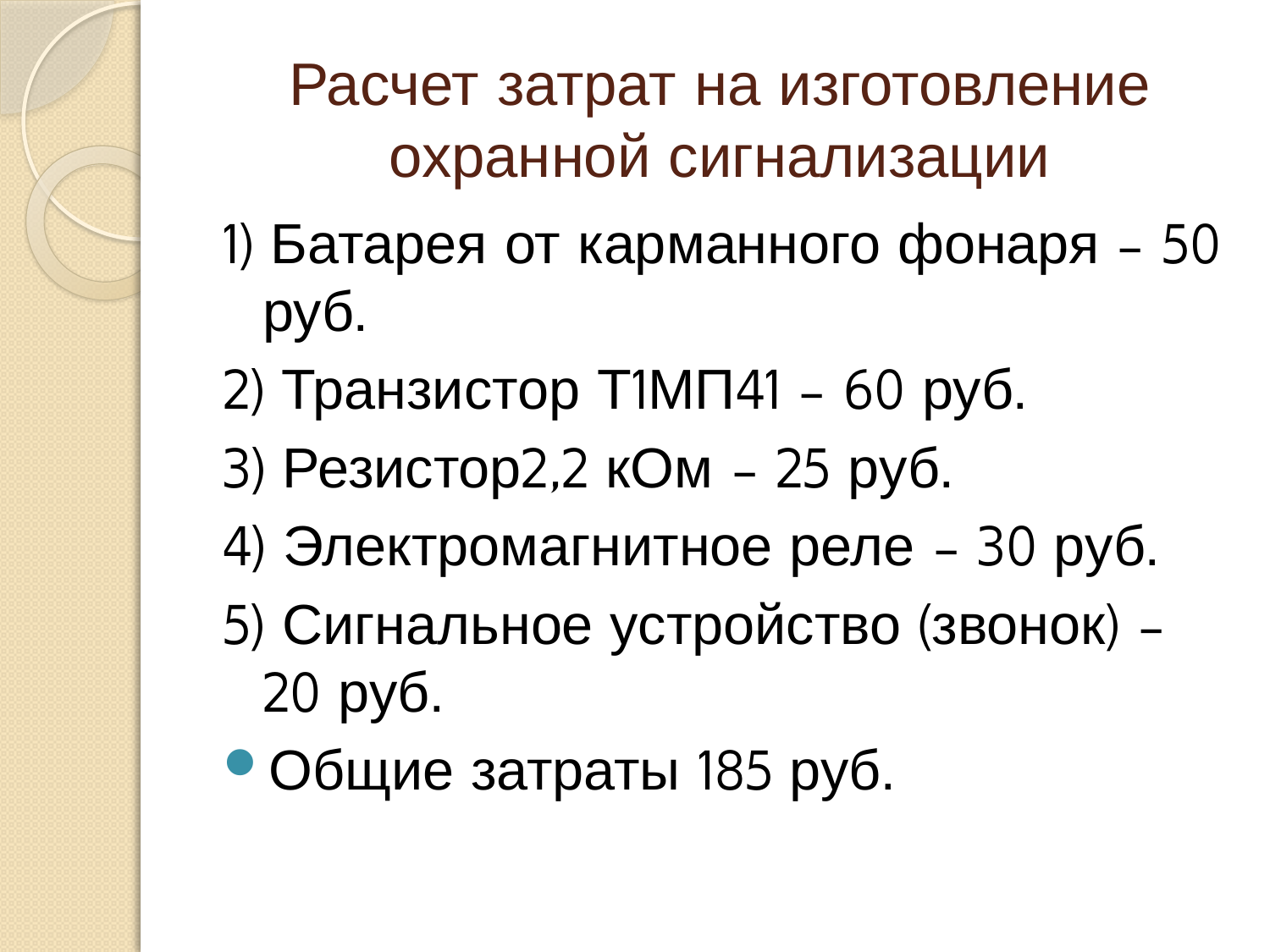

# Расчет затрат на изготовление охранной сигнализации
1) Батарея от карманного фонаря – 50 руб.
2) Транзистор Т1МП41 – 60 руб.
3) Резистор2,2 кОм – 25 руб.
4) Электромагнитное реле – 30 руб.
5) Сигнальное устройство (звонок) – 20 руб.
Общие затраты 185 руб.